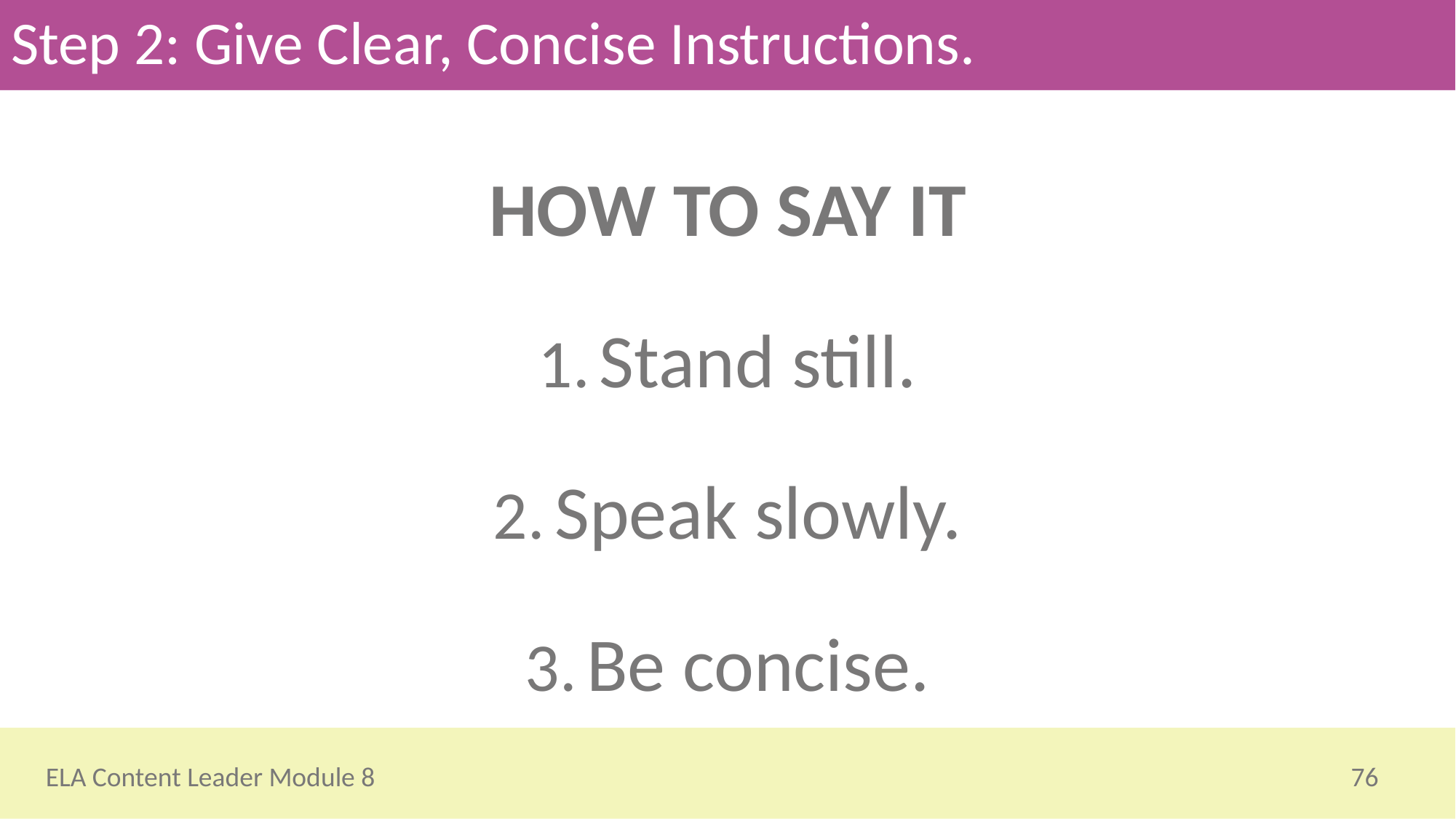

# Step 2: Give Clear, Concise Instructions.
HOW TO SAY IT
Stand still.
Speak slowly.
Be concise.

76